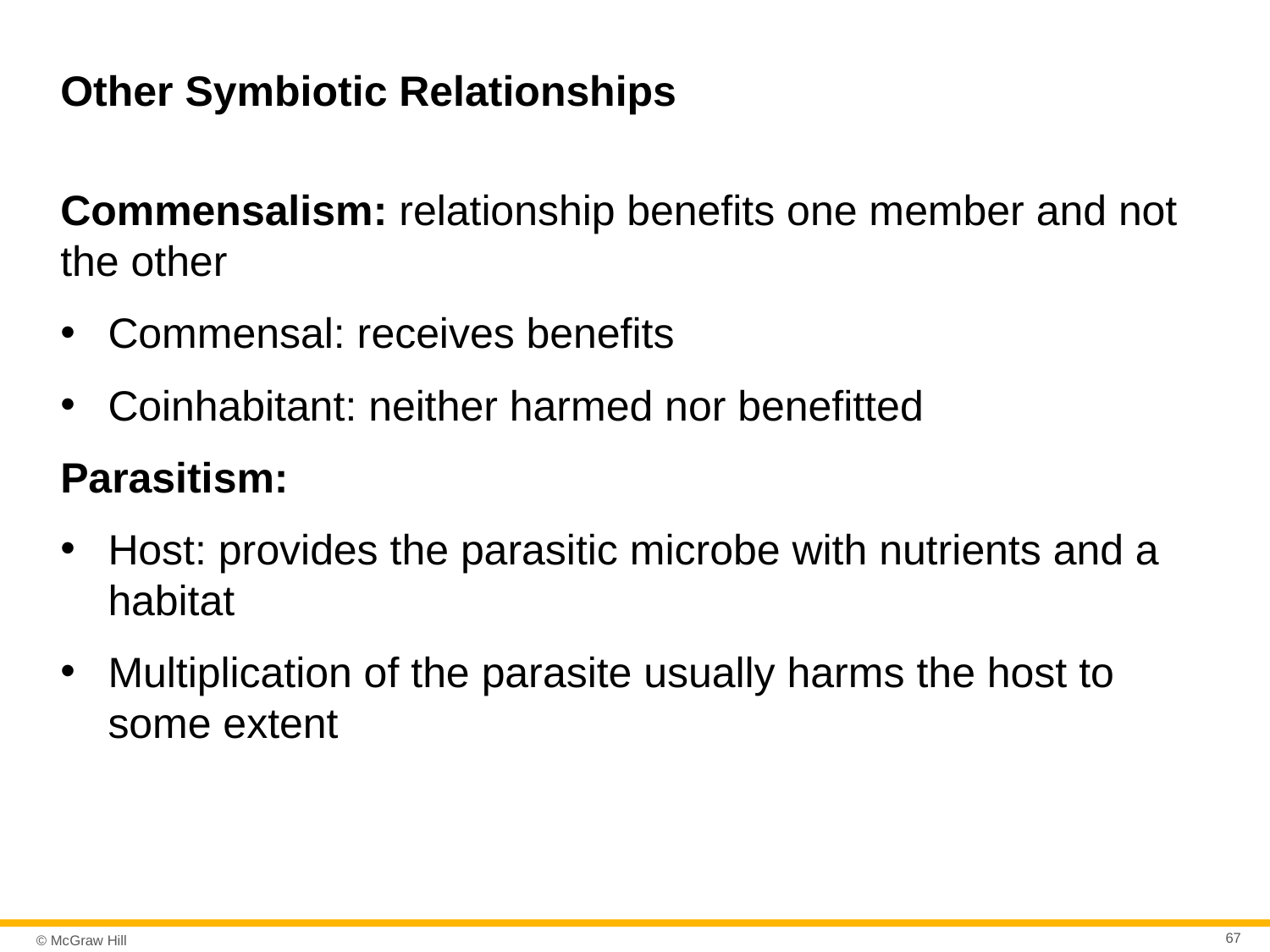

# Other Symbiotic Relationships
Commensalism: relationship benefits one member and not the other
Commensal: receives benefits
Coinhabitant: neither harmed nor benefitted
Parasitism:
Host: provides the parasitic microbe with nutrients and a habitat
Multiplication of the parasite usually harms the host to some extent